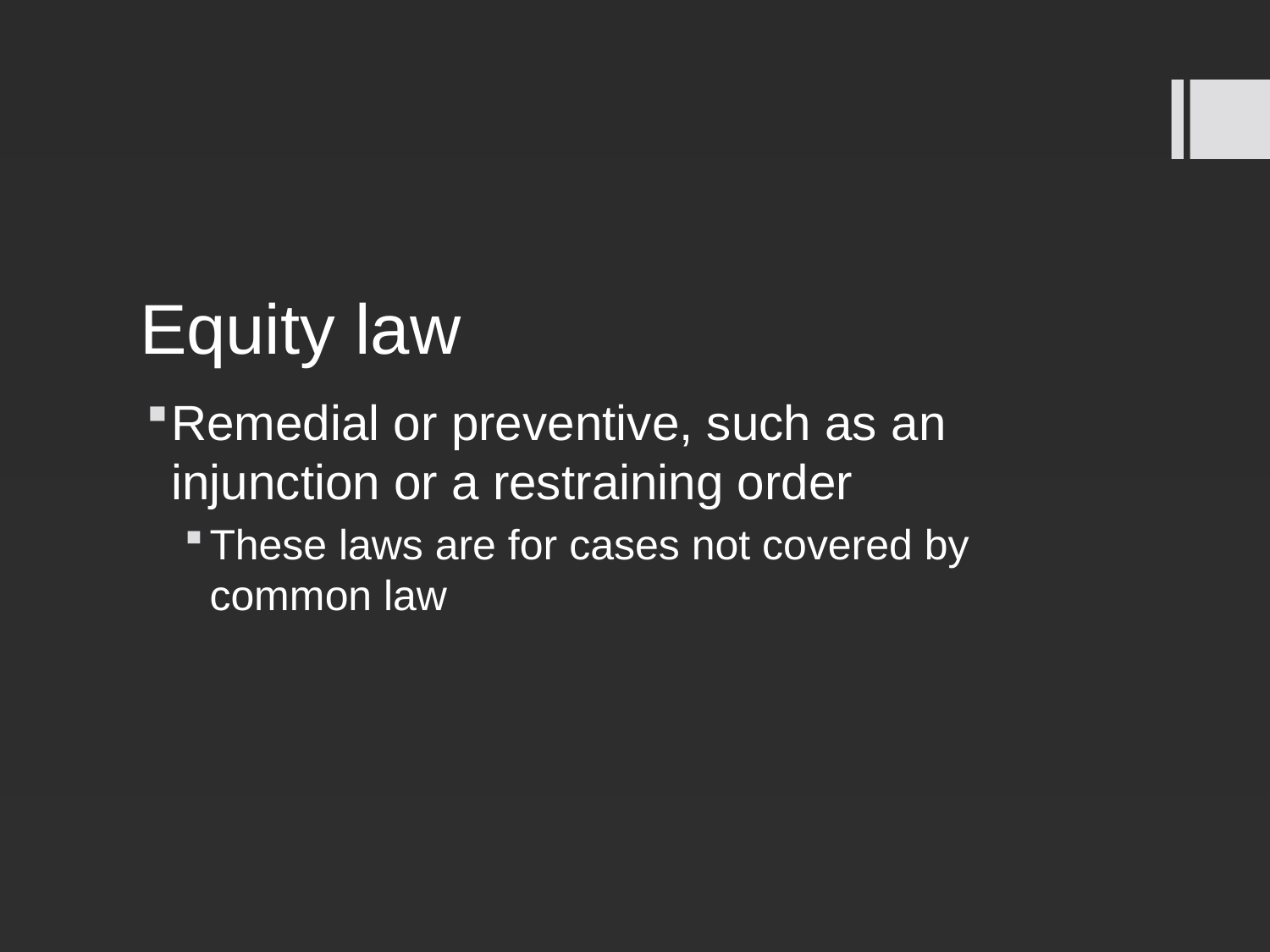

# Equity law
Remedial or preventive, such as an injunction or a restraining order
These laws are for cases not covered by common law